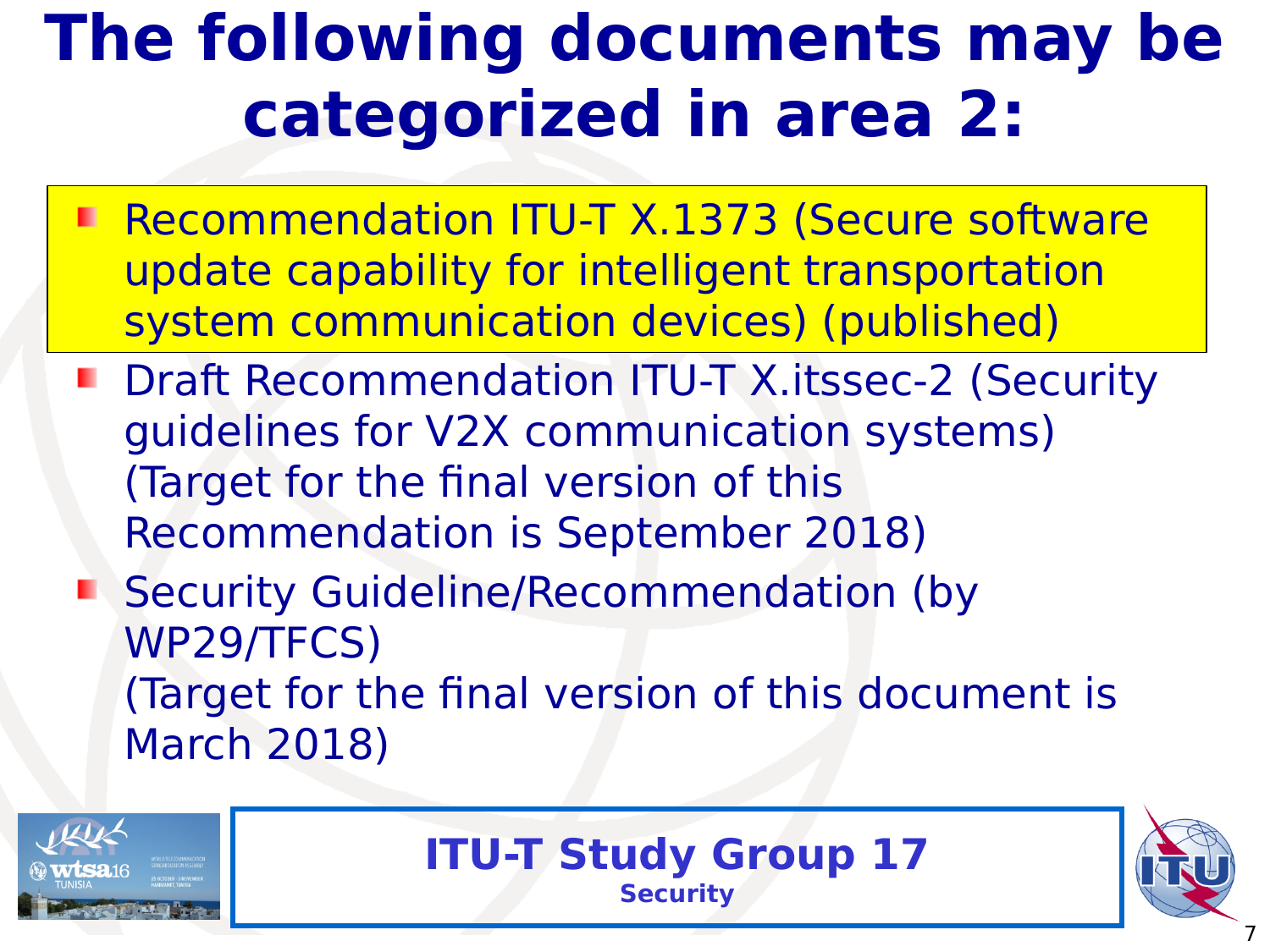

# The following documents may be categorized in area 2:

Recommendation ITU-T X.1373 (Secure software update capability for intelligent transportation system communication devices) (published)
Draft Recommendation ITU-T X.itssec-2 (Security guidelines for V2X communication systems)
(Target for the final version of this Recommendation is September 2018)
Security Guideline/Recommendation (by WP29/TFCS)
(Target for the final version of this document is March 2018)